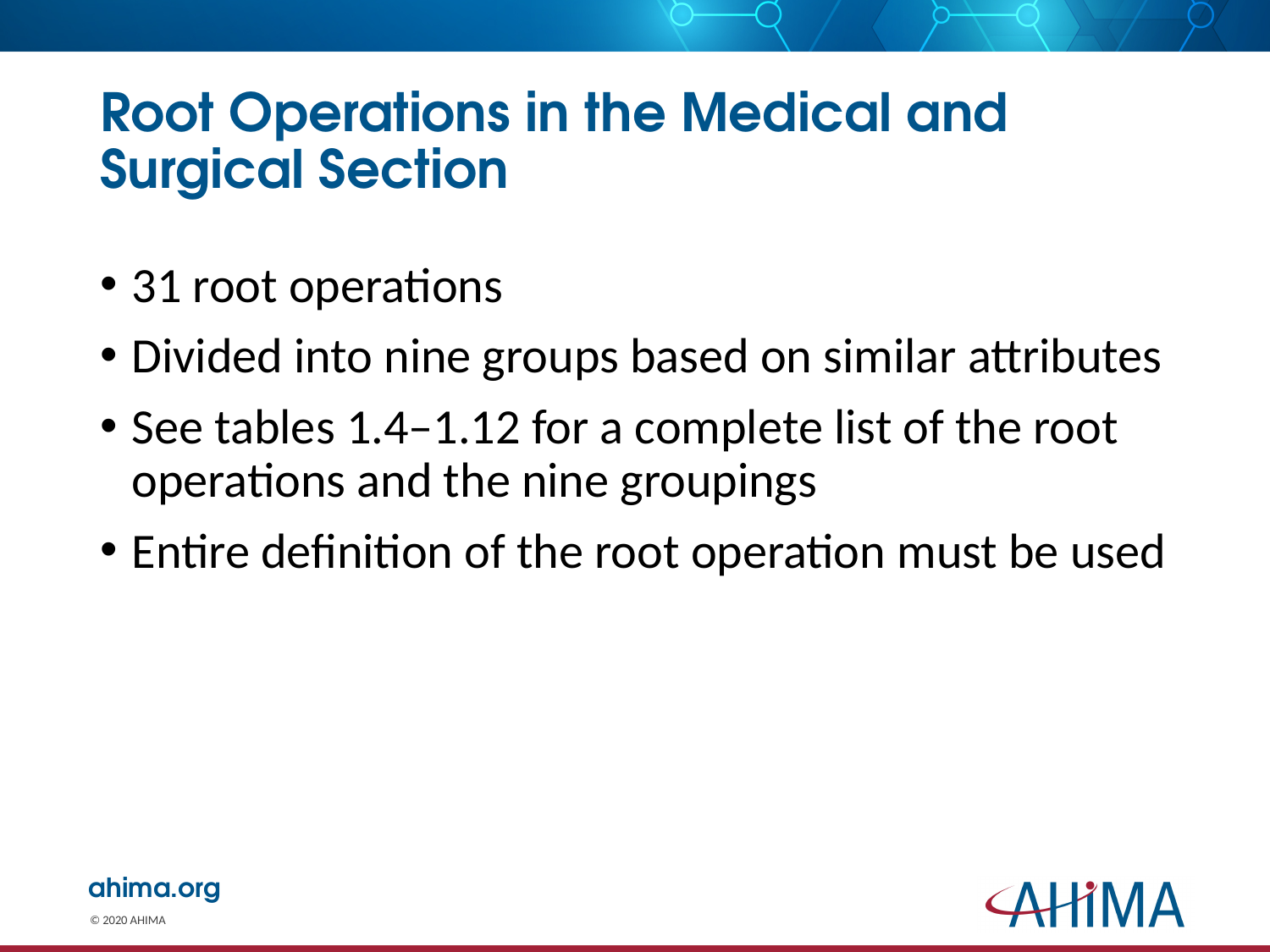

# Root Operations in the Medical and Surgical Section
31 root operations
Divided into nine groups based on similar attributes
See tables 1.4–1.12 for a complete list of the root operations and the nine groupings
Entire definition of the root operation must be used